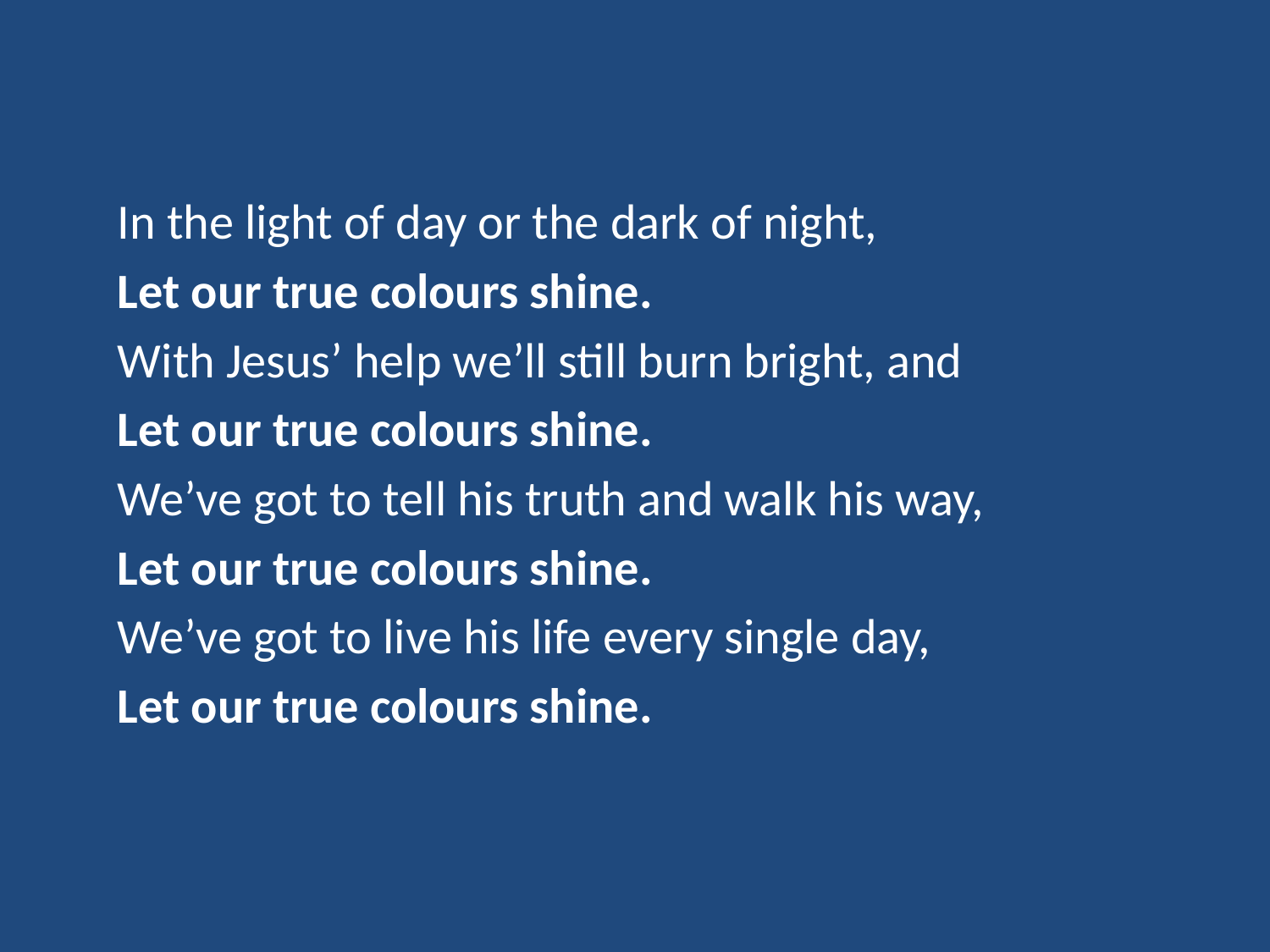

In the light of day or the dark of night,
Let our true colours shine.
With Jesus’ help we’ll still burn bright, and
Let our true colours shine.
We’ve got to tell his truth and walk his way,
Let our true colours shine.
We’ve got to live his life every single day,
Let our true colours shine.